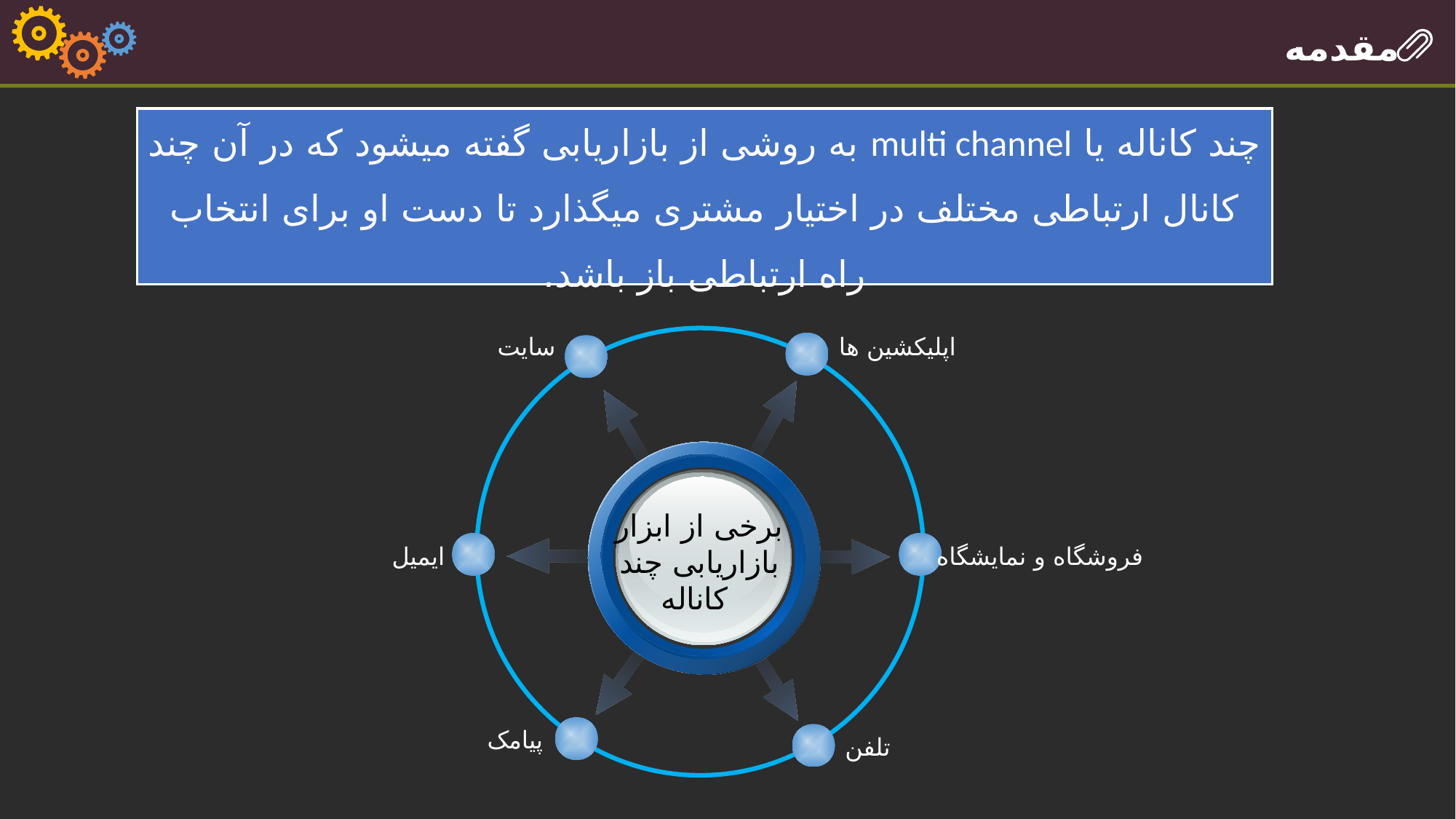

مقدمه

چند کاناله یا multi channel به روشی از بازاریابی گفته میشود که در آن چند کانال ارتباطی مختلف در اختیار مشتری میگذارد تا دست او برای انتخاب راه ارتباطی باز باشد.
سایت
اپلیکشین ها

برخی از ابزار بازاریابی چند کاناله

ایمیل
فروشگاه و نمایشگاه

پیامک

تلفن